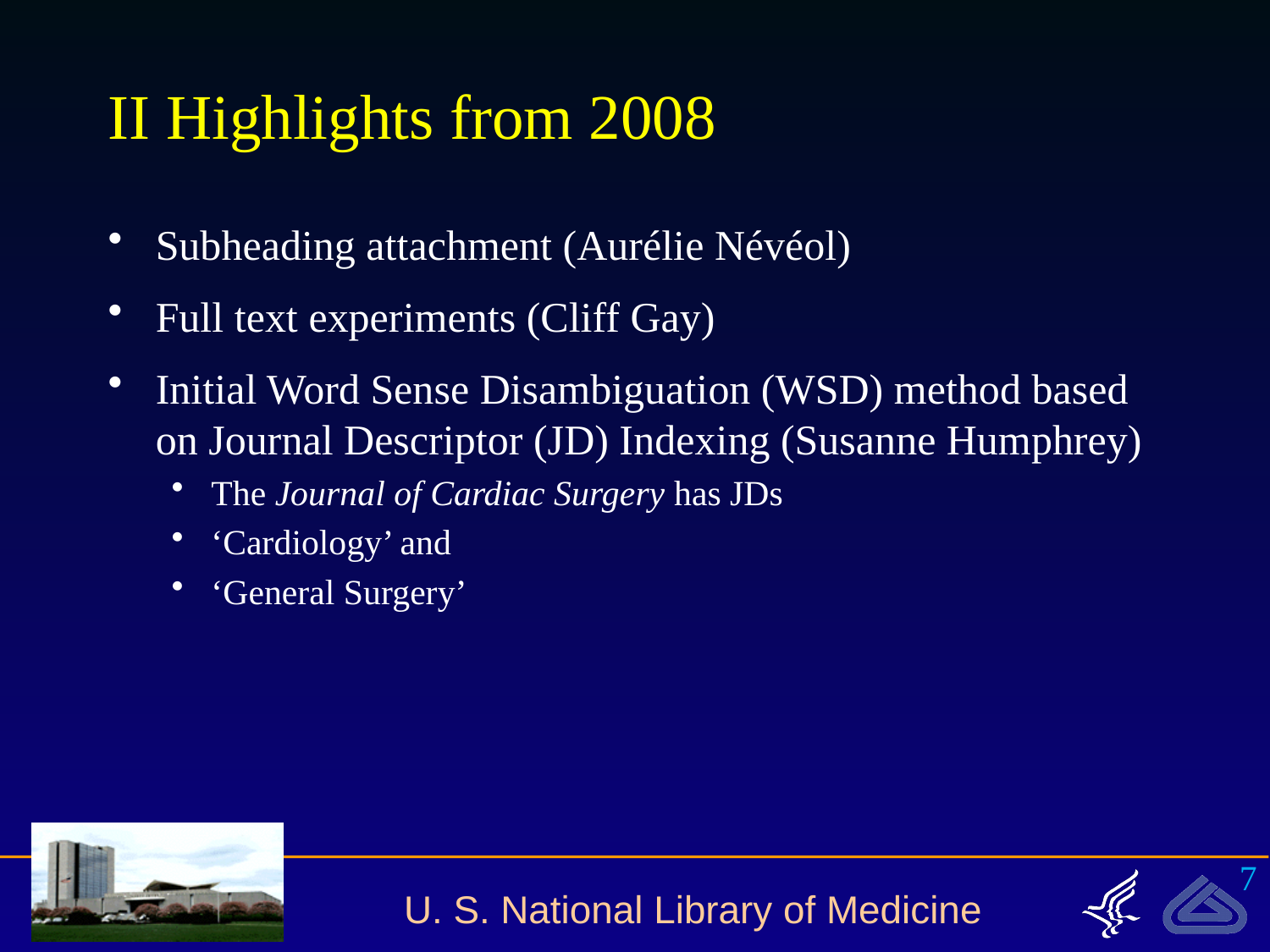

# II Highlights from 2008
Subheading attachment (Aurélie Névéol)
Full text experiments (Cliff Gay)
Initial Word Sense Disambiguation (WSD) method based on Journal Descriptor (JD) Indexing (Susanne Humphrey)
The Journal of Cardiac Surgery has JDs
‘Cardiology’ and
‘General Surgery’
7